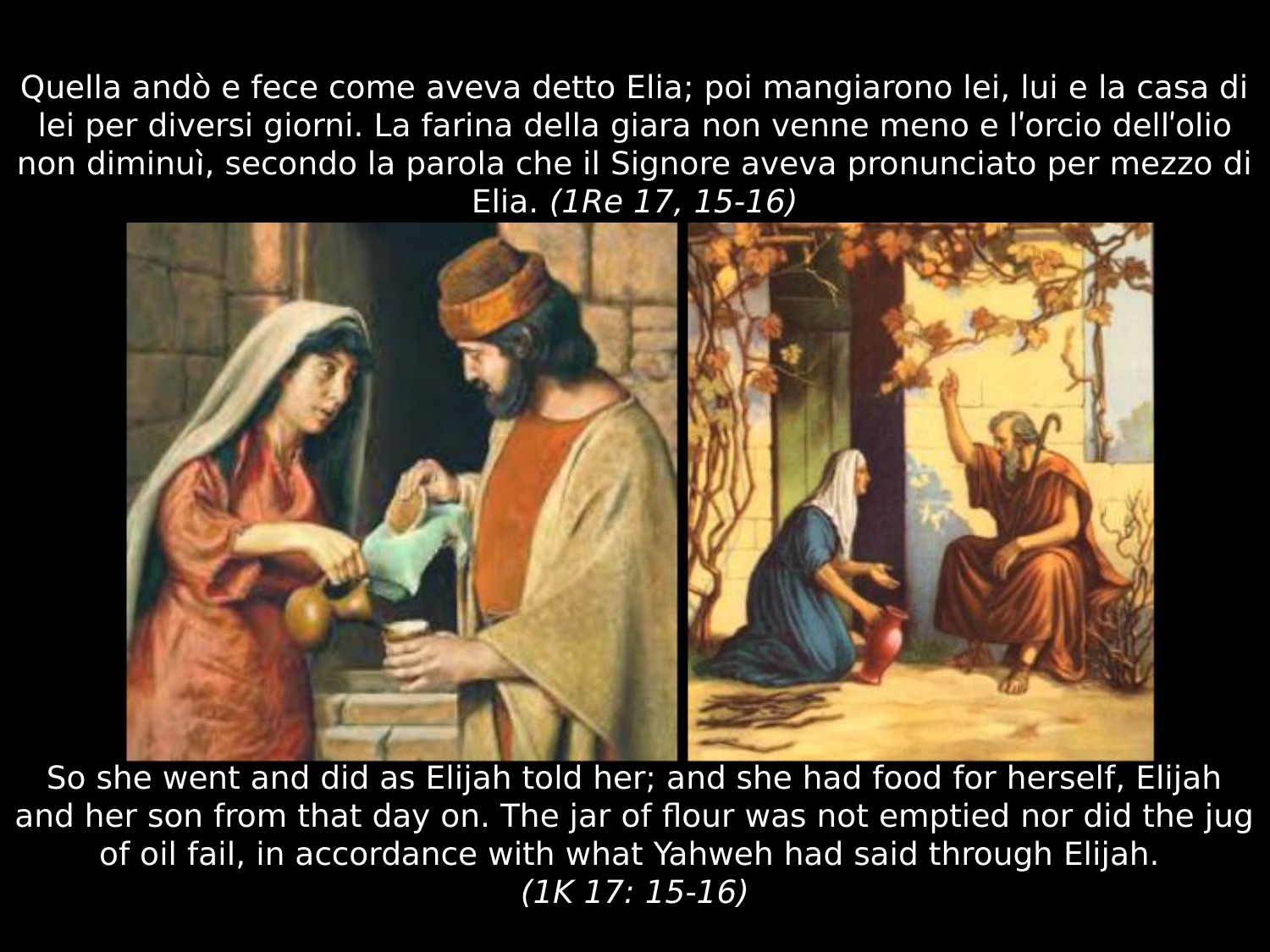

# Quella andò e fece come aveva detto Elia; poi mangiarono lei, lui e la casa di lei per diversi giorni. La farina della giara non venne meno e l’orcio dell’olio non diminuì, secondo la parola che il Signore aveva pronunciato per mezzo di Elia. (1Re 17, 15-16)
So she went and did as Elijah told her; and she had food for herself, Elijah and her son from that day on. The jar of flour was not emptied nor did the jug of oil fail, in accordance with what Yahweh had said through Elijah.
(1K 17: 15-16)